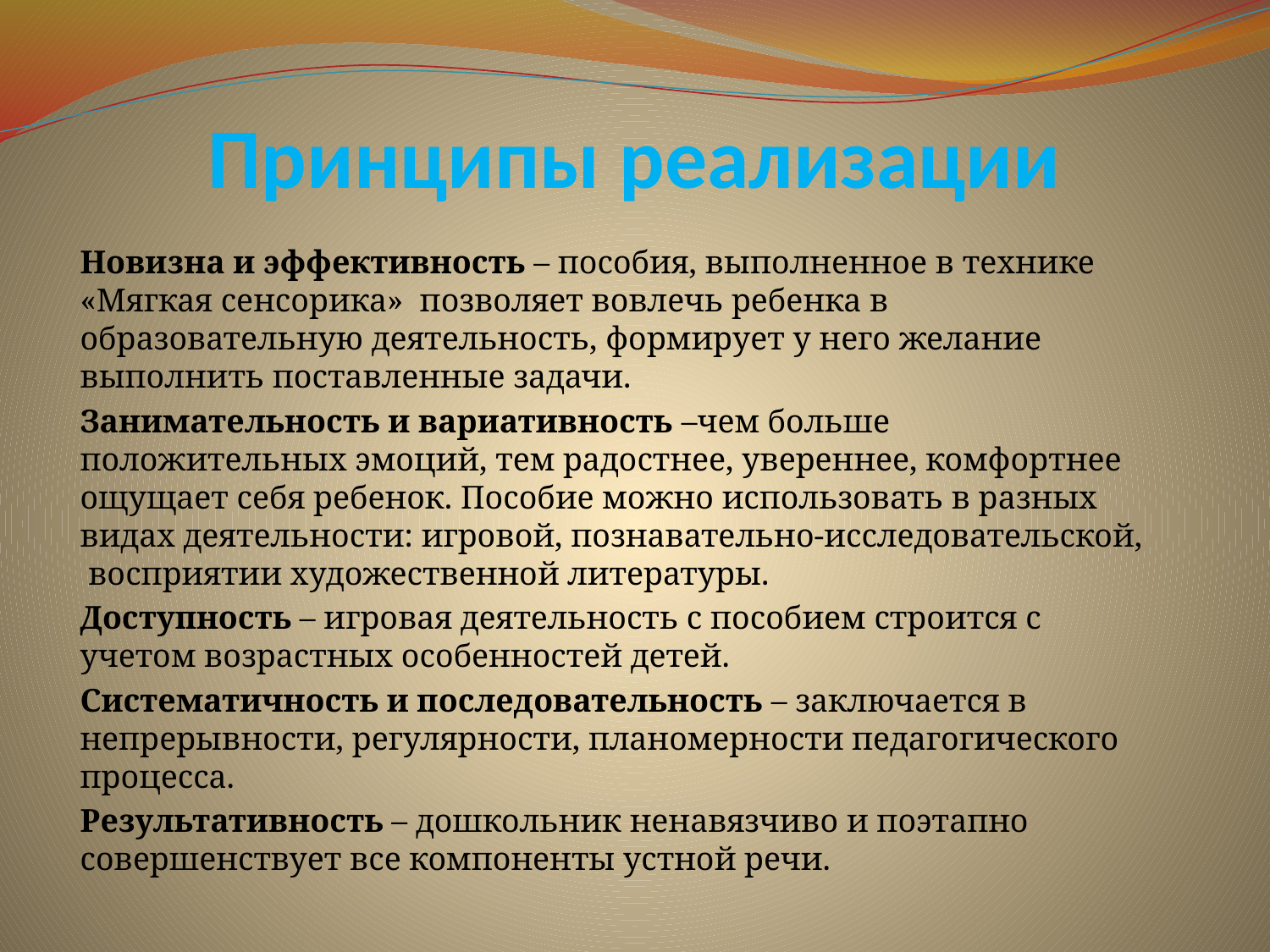

# Принципы реализации
Новизна и эффективность – пособия, выполненное в технике «Мягкая сенсорика»  позволяет вовлечь ребенка в образовательную деятельность, формирует у него желание выполнить поставленные задачи.
Занимательность и вариативность –чем больше положительных эмоций, тем радостнее, увереннее, комфортнее ощущает себя ребенок. Пособие можно использовать в разных видах деятельности: игровой, познавательно-исследовательской,  восприятии художественной литературы.
Доступность – игровая деятельность с пособием строится с учетом возрастных особенностей детей.
Систематичность и последовательность – заключается в непрерывности, регулярности, планомерности педагогического процесса.
Результативность – дошкольник ненавязчиво и поэтапно совершенствует все компоненты устной речи.